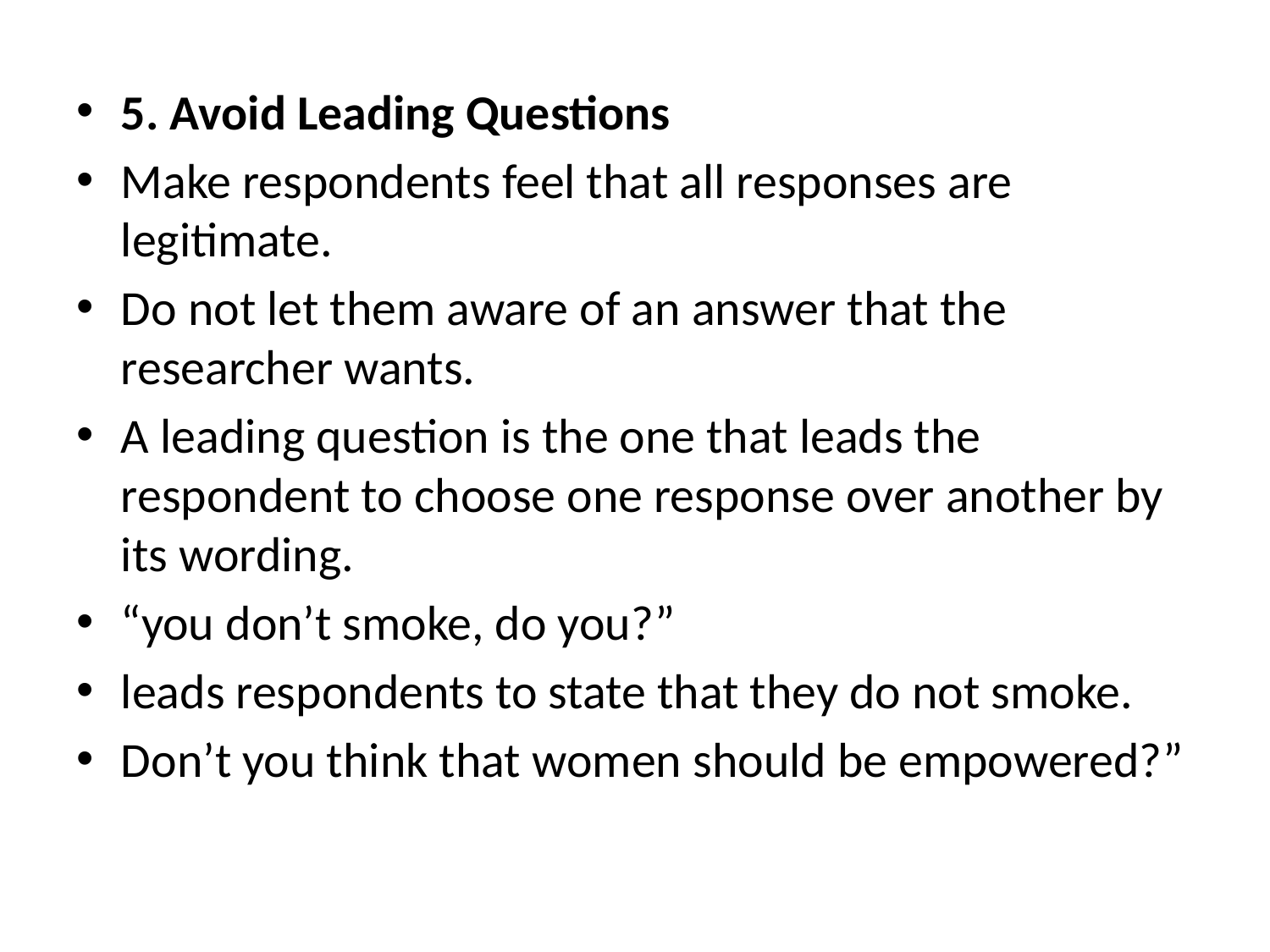

5. Avoid Leading Questions
Make respondents feel that all responses are legitimate.
Do not let them aware of an answer that the researcher wants.
A leading question is the one that leads the respondent to choose one response over another by its wording.
“you don’t smoke, do you?”
leads respondents to state that they do not smoke.
Don’t you think that women should be empowered?”